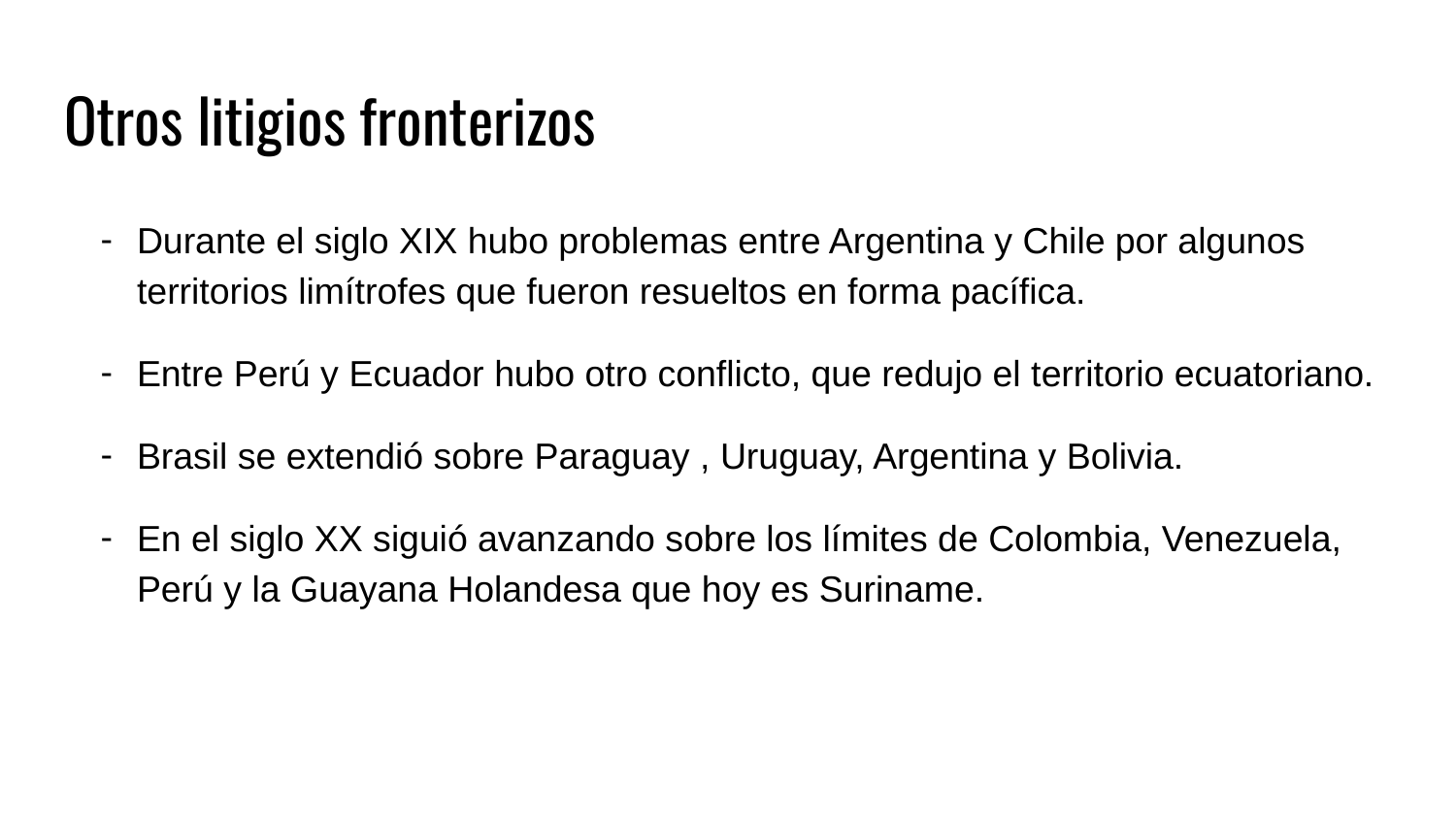

# Otros litigios fronterizos
Durante el siglo XIX hubo problemas entre Argentina y Chile por algunos territorios limítrofes que fueron resueltos en forma pacífica.
Entre Perú y Ecuador hubo otro conflicto, que redujo el territorio ecuatoriano.
Brasil se extendió sobre Paraguay , Uruguay, Argentina y Bolivia.
En el siglo XX siguió avanzando sobre los límites de Colombia, Venezuela, Perú y la Guayana Holandesa que hoy es Suriname.